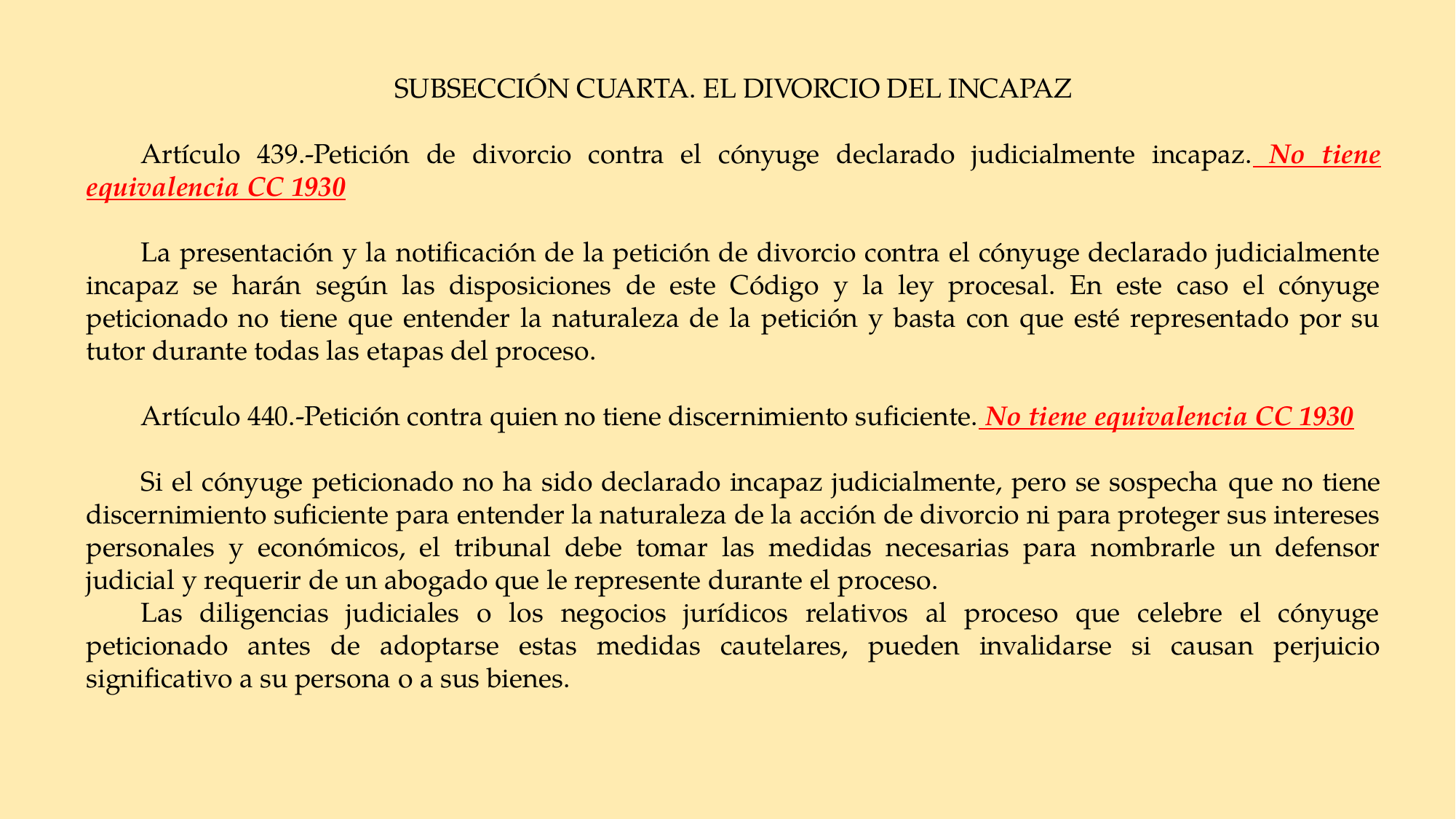

SUBSECCIÓN CUARTA. EL DIVORCIO DEL INCAPAZ

Artículo 439.-Petición de divorcio contra el cónyuge declarado judicialmente incapaz. No tiene equivalencia CC 1930

La presentación y la notificación de la petición de divorcio contra el cónyuge declarado judicialmente incapaz se harán según las disposiciones de este Código y la ley procesal. En este caso el cónyuge peticionado no tiene que entender la naturaleza de la petición y basta con que esté representado por su tutor durante todas las etapas del proceso.

Artículo 440.-Petición contra quien no tiene discernimiento suficiente. No tiene equivalencia CC 1930

Si el cónyuge peticionado no ha sido declarado incapaz judicialmente, pero se sospecha que no tiene discernimiento suficiente para entender la naturaleza de la acción de divorcio ni para proteger sus intereses personales y económicos, el tribunal debe tomar las medidas necesarias para nombrarle un defensor judicial y requerir de un abogado que le represente durante el proceso.
Las diligencias judiciales o los negocios jurídicos relativos al proceso que celebre el cónyuge peticionado antes de adoptarse estas medidas cautelares, pueden invalidarse si causan perjuicio significativo a su persona o a sus bienes.